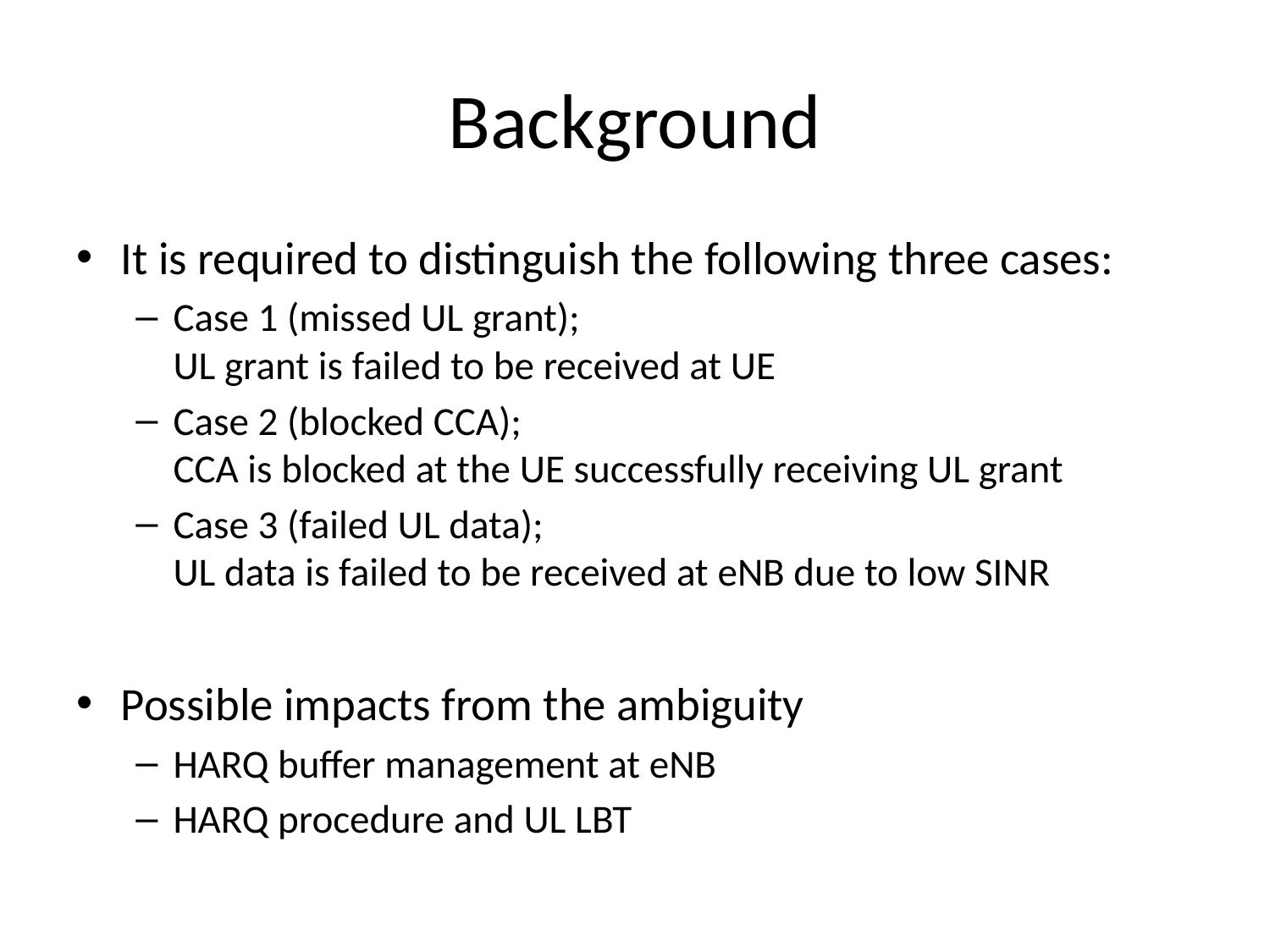

# Background
It is required to distinguish the following three cases:
Case 1 (missed UL grant);
UL grant is failed to be received at UE
Case 2 (blocked CCA);
CCA is blocked at the UE successfully receiving UL grant
Case 3 (failed UL data);
UL data is failed to be received at eNB due to low SINR

Possible impacts from the ambiguity
HARQ buffer management at eNB
HARQ procedure and UL LBT